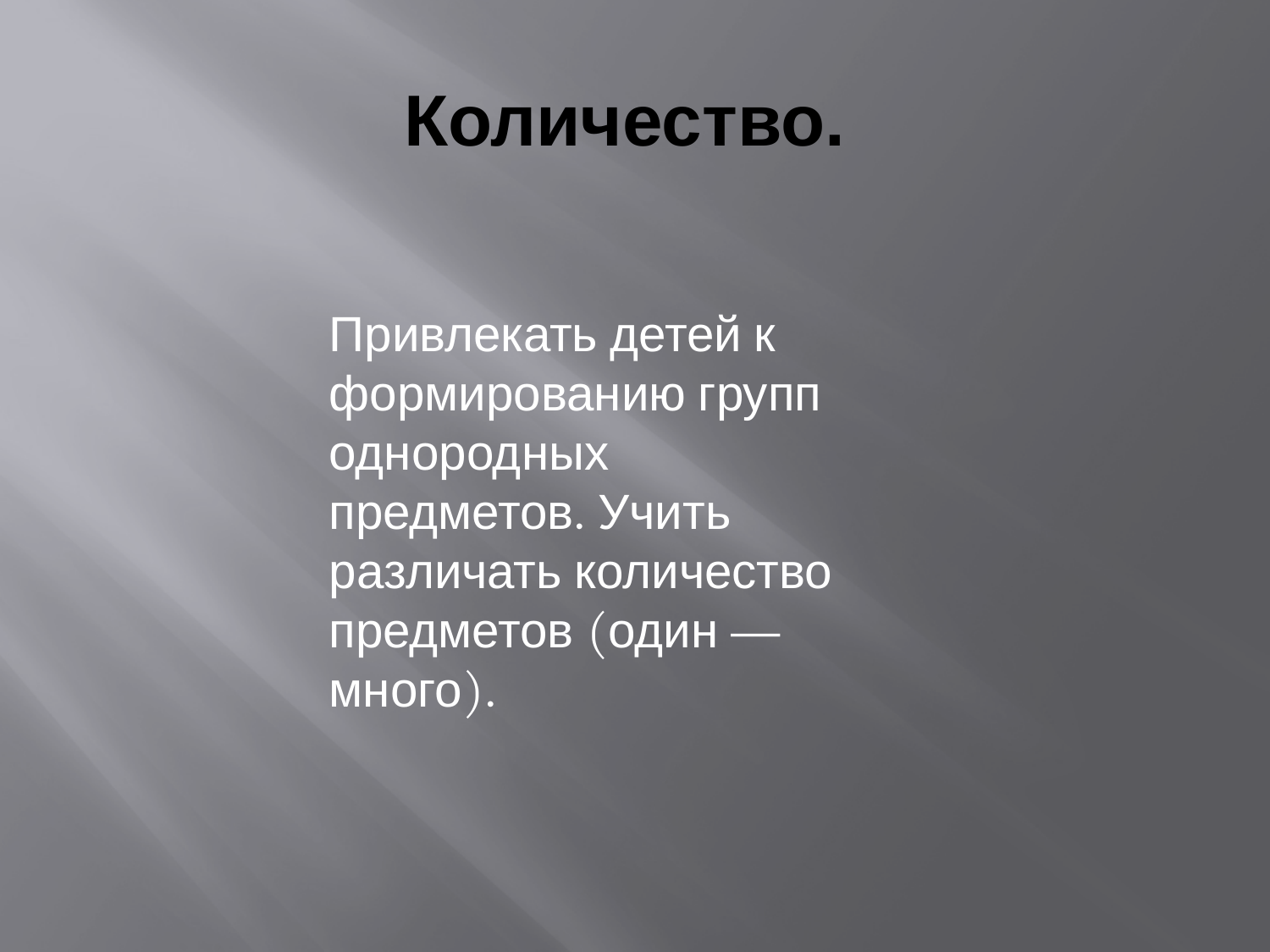

# Количество.
Привлекать детей к формированию групп однородных
предметов. Учить различать количество предметов (один — много).